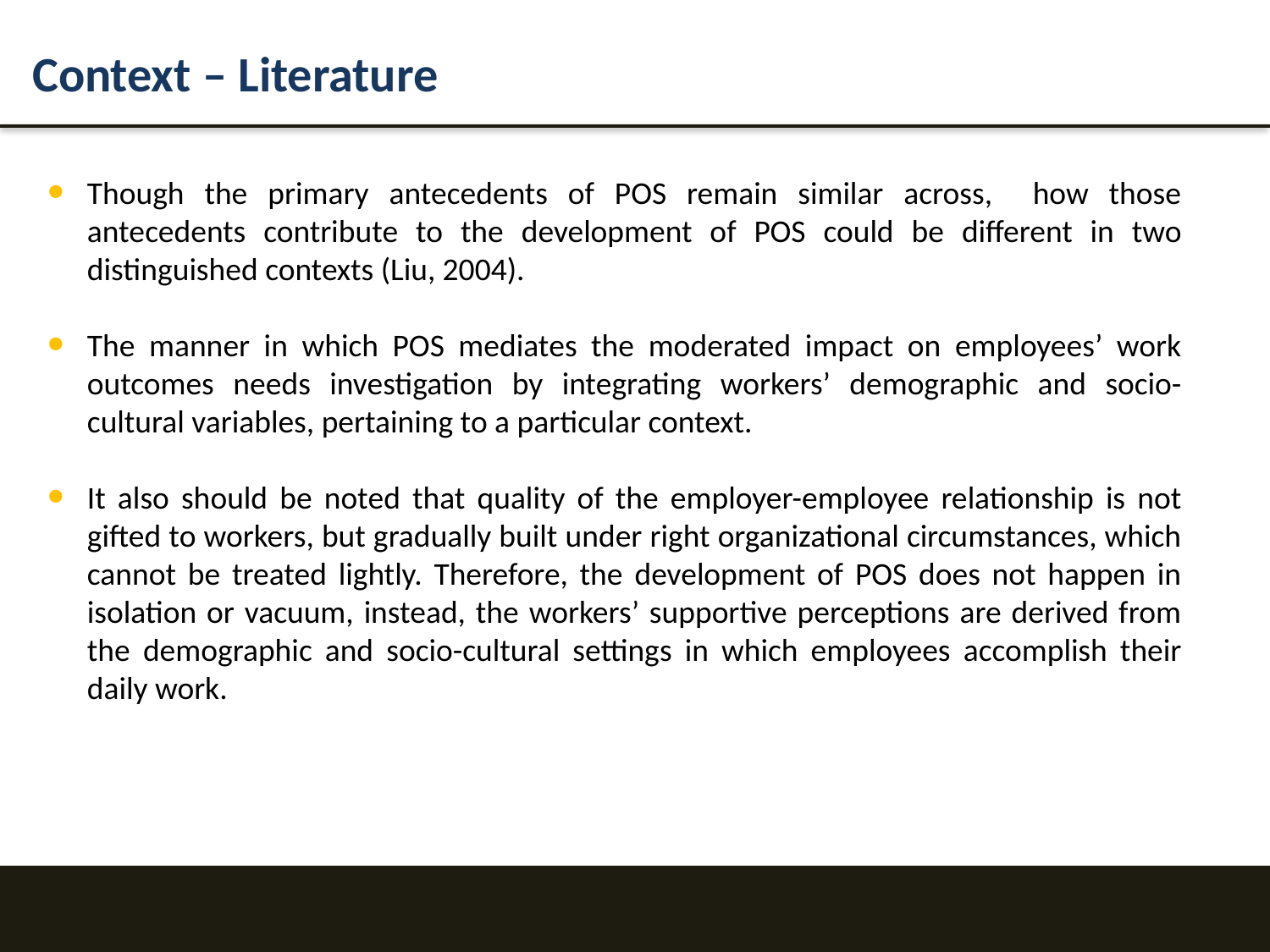

Context – Literature
Though the primary antecedents of POS remain similar across,  how those antecedents contribute to the development of POS could be different in two distinguished contexts (Liu, 2004).

The manner in which POS mediates the moderated impact on employees’ work outcomes needs investigation by integrating workers’ demographic and socio-cultural variables, pertaining to a particular context.

It also should be noted that quality of the employer-employee relationship is not gifted to workers, but gradually built under right organizational circumstances, which cannot be treated lightly. Therefore, the development of POS does not happen in isolation or vacuum, instead, the workers’ supportive perceptions are derived from the demographic and socio-cultural settings in which employees accomplish their daily work.